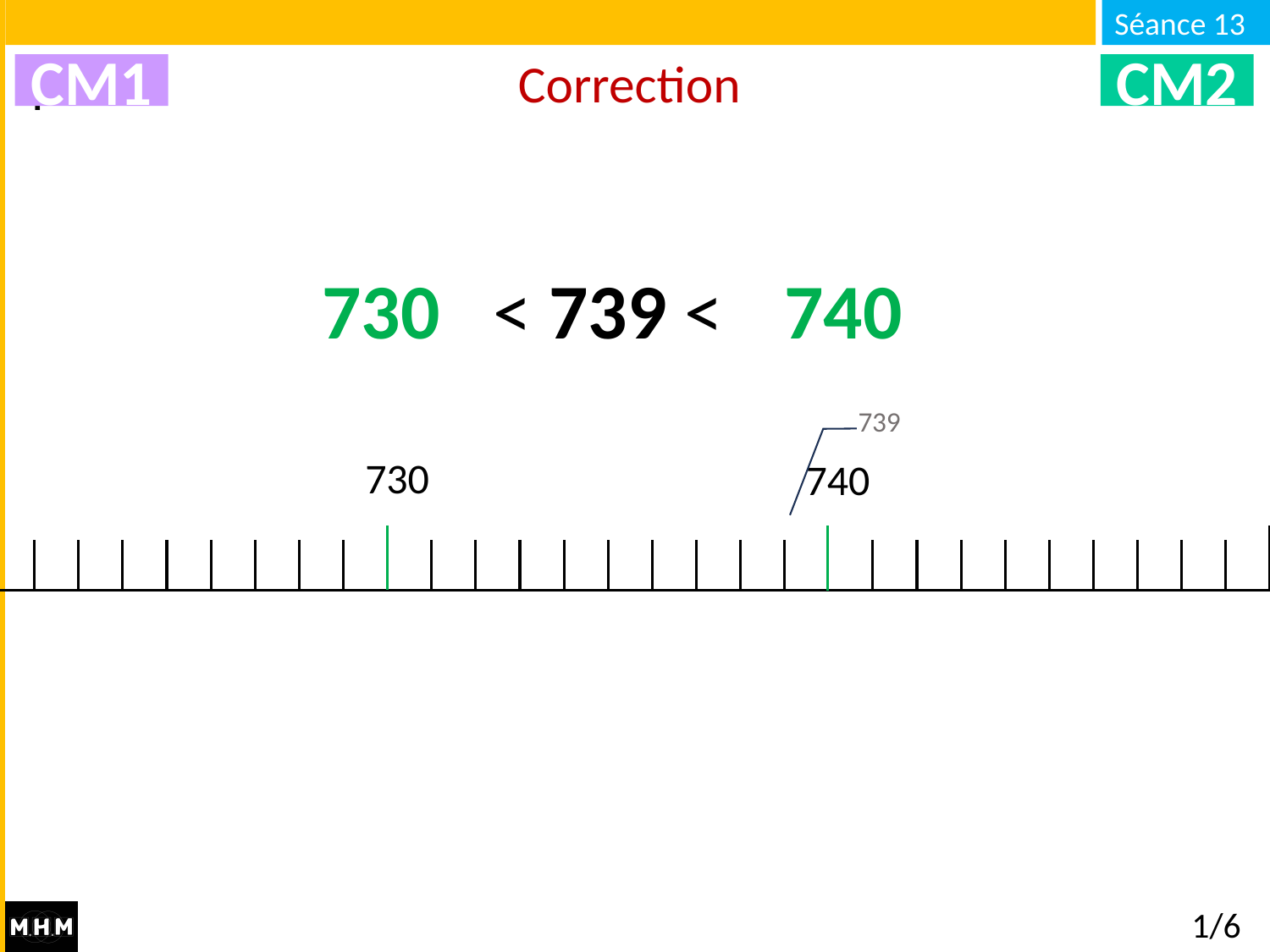

# Correction
CM1
CM2
740
730
… < 739 < …
739
730
740
1/6